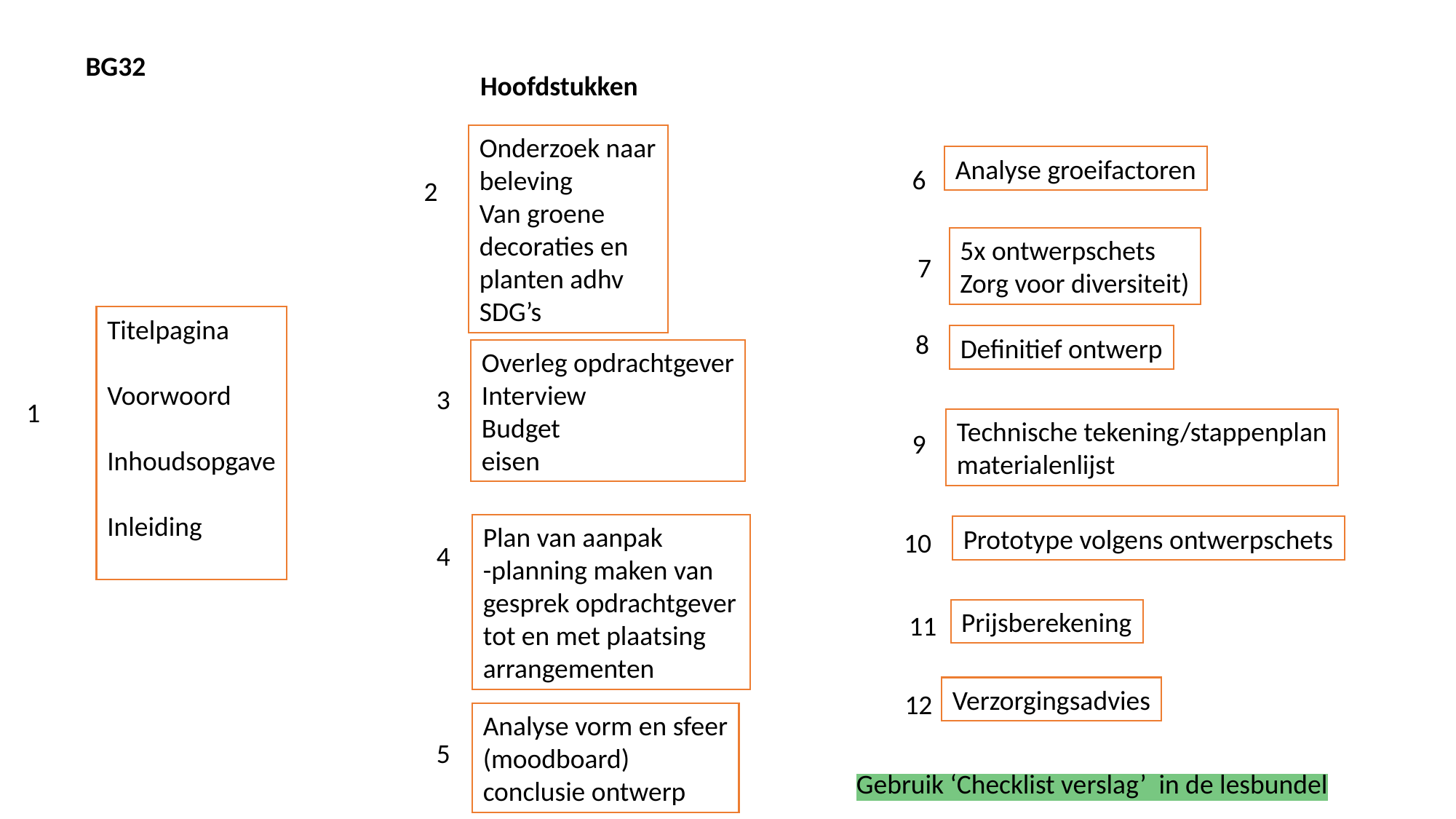

BG32
Hoofdstukken
Onderzoek naar beleving
Van groene decoraties en planten adhv SDG’s
Analyse groeifactoren
6
2
5x ontwerpschets
Zorg voor diversiteit)
7
Titelpagina

Voorwoord

Inhoudsopgave

Inleiding

8
Definitief ontwerp
Overleg opdrachtgever
Interview
Budget
eisen
3
1
Technische tekening/stappenplan
materialenlijst
9
Plan van aanpak
-planning maken van gesprek opdrachtgever
tot en met plaatsing arrangementen
Prototype volgens ontwerpschets
10
4
Prijsberekening
11
Verzorgingsadvies
12
Analyse vorm en sfeer
(moodboard)
conclusie ontwerp
5
Gebruik ‘Checklist verslag’  in de lesbundel